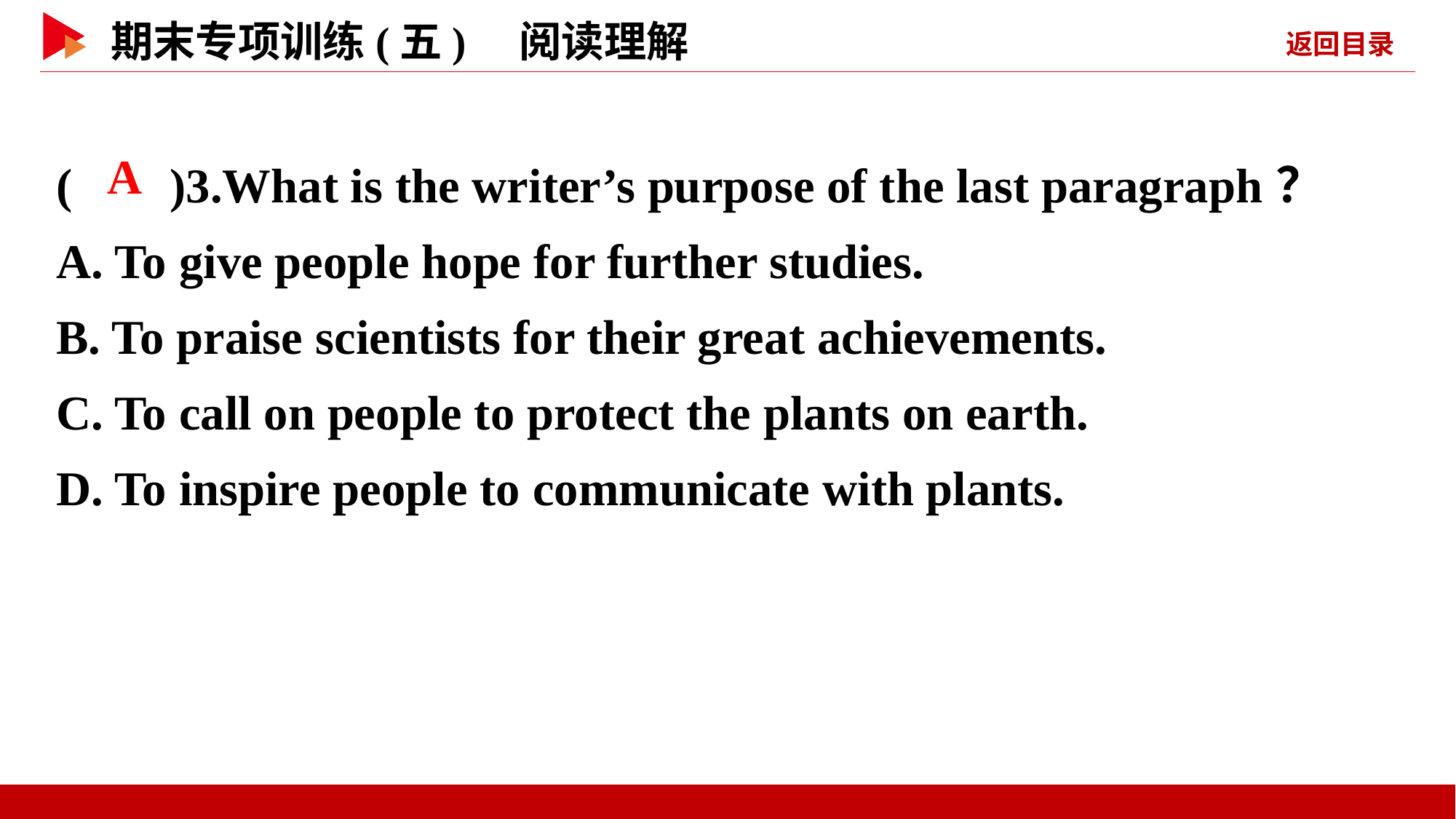

(        )3.What is the writer’s purpose of the last paragraph？
A. To give people hope for further studies.
B. To praise scientists for their great achievements.
C. To call on people to protect the plants on earth.
D. To inspire people to communicate with plants.
   A